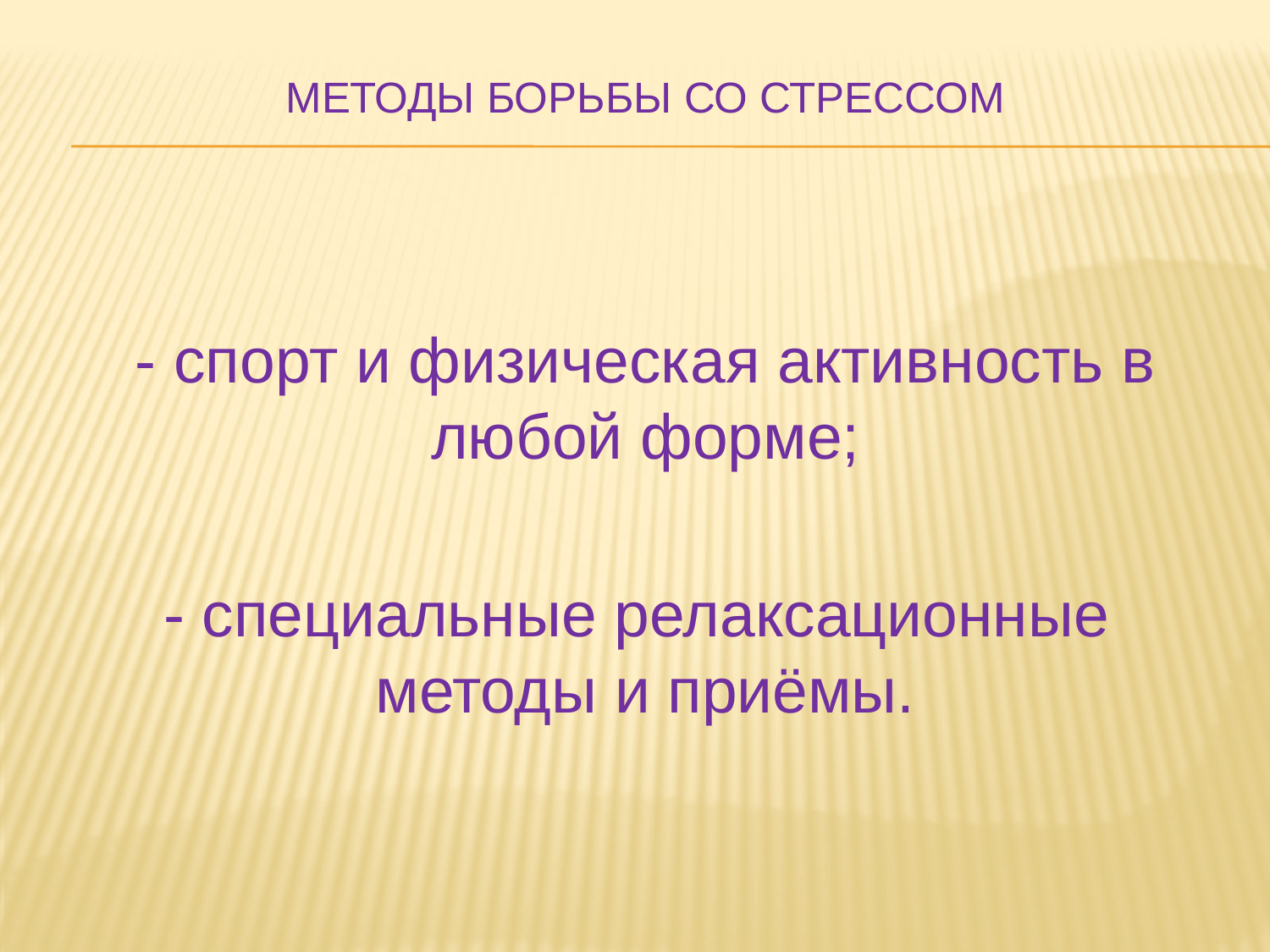

# Методы борьбы со стрессом

- спорт и физическая активность в любой форме;

- специальные релаксационные  методы и приёмы.